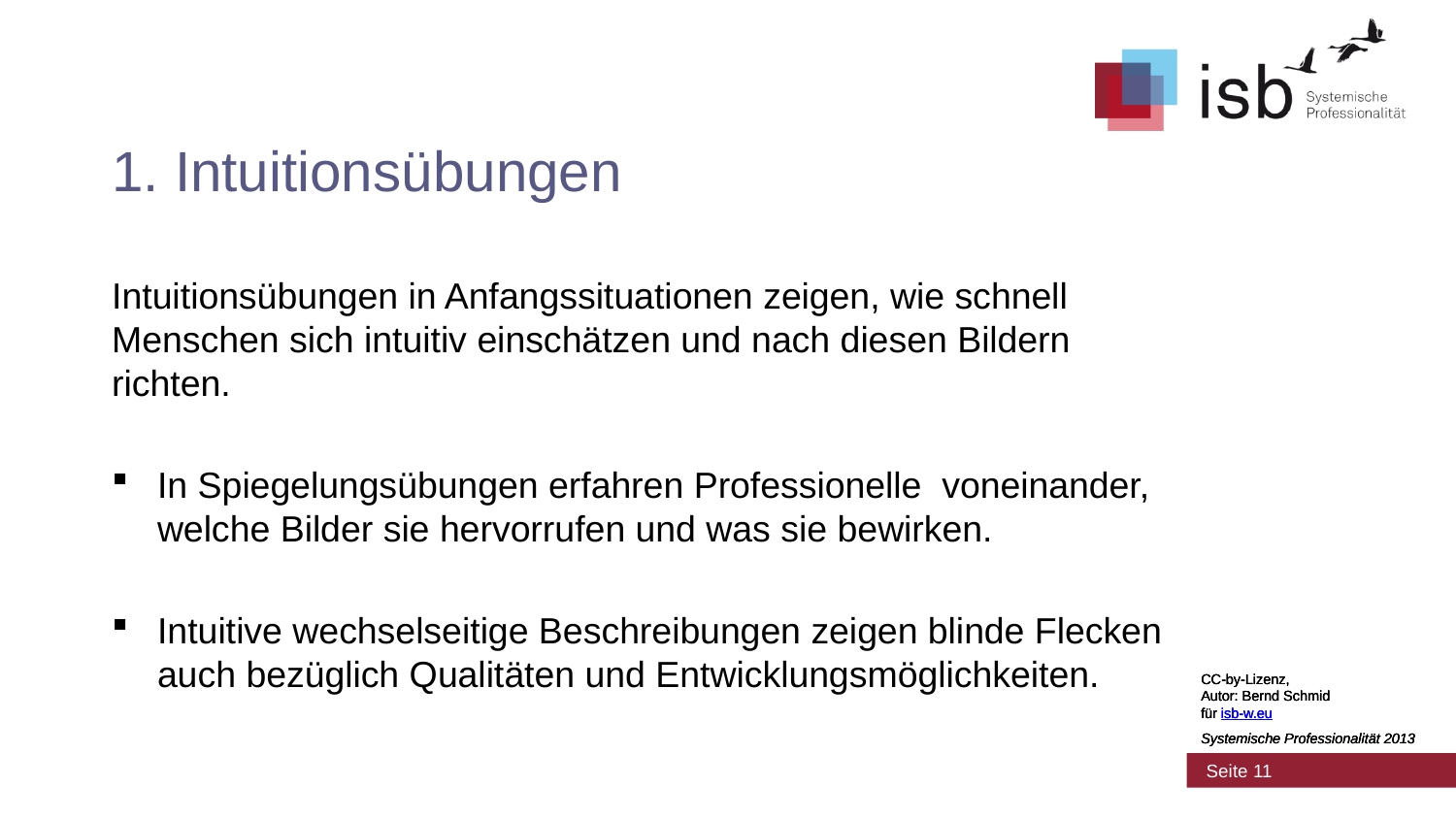

# 1. Intuitionsübungen
Intuitionsübungen in Anfangssituationen zeigen, wie schnell Menschen sich intuitiv einschätzen und nach diesen Bildern richten.

In Spiegelungsübungen erfahren Professionelle  voneinander, welche Bilder sie hervorrufen und was sie bewirken.

Intuitive wechselseitige Beschreibungen zeigen blinde Flecken auch bezüglich Qualitäten und Entwicklungsmöglichkeiten.

CC-by-Lizenz,
Autor: Bernd Schmid
für isb-w.eu
Systemische Professionalität 2013

CC-by-Lizenz,
Autor: Bernd Schmid
für isb-w.eu
Systemische Professionalität 2013
 Seite 11